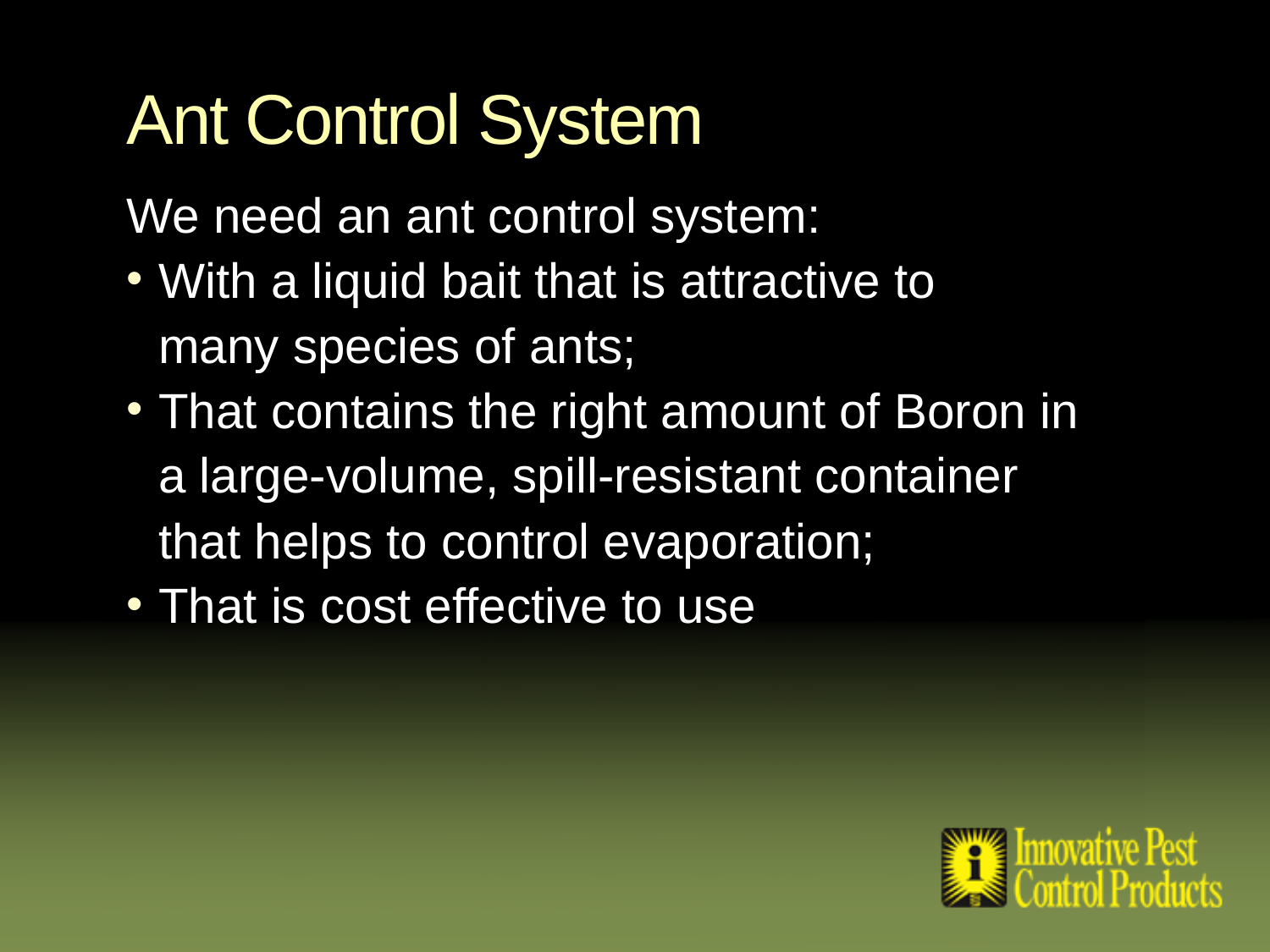

# Ant Control System
We need an ant control system:
With a liquid bait that is attractive to
many species of ants;
That contains the right amount of Boron in a large-volume, spill-resistant container that helps to control evaporation;
That is cost effective to use